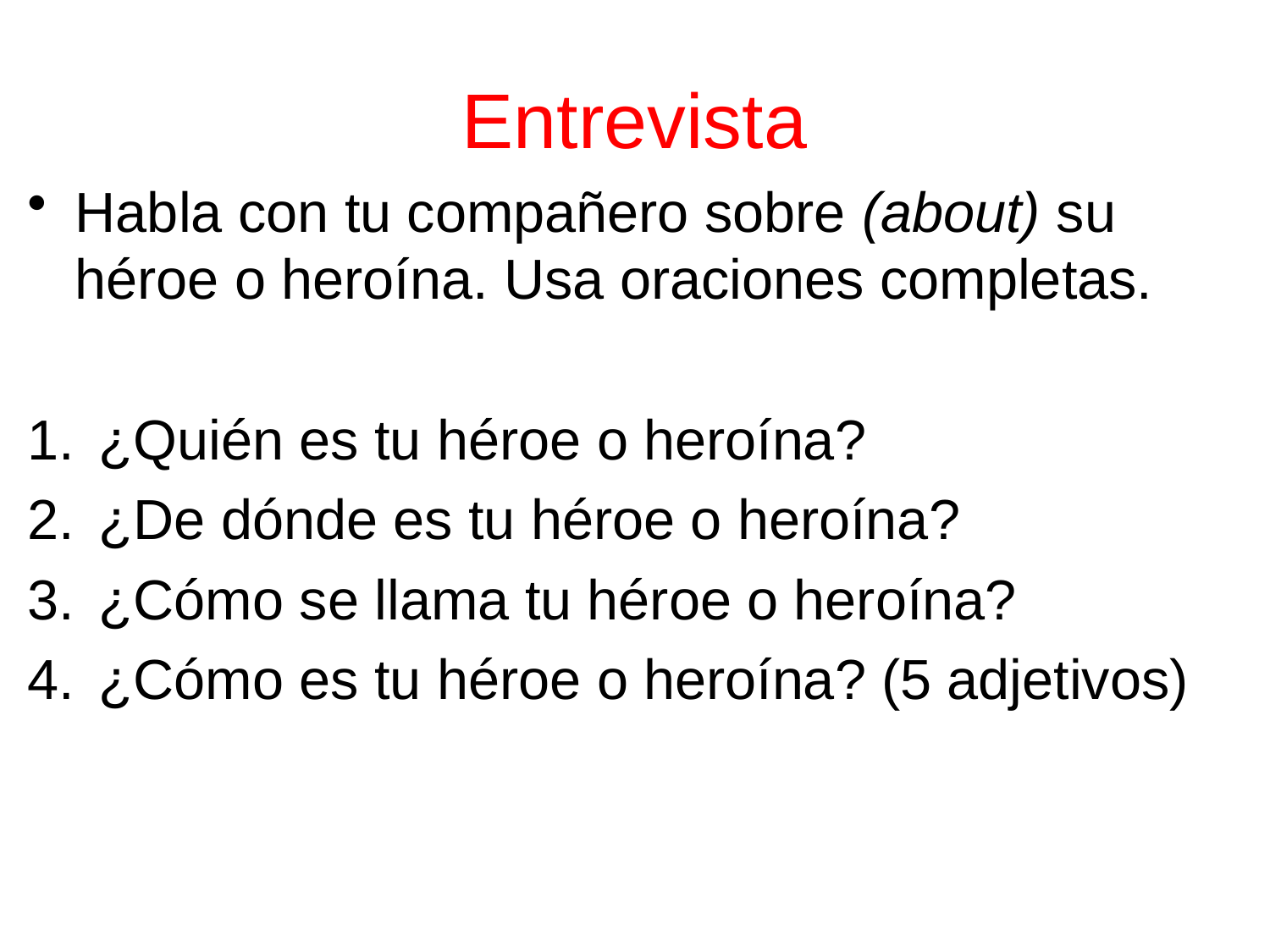

# Entrevista
Habla con tu compañero sobre (about) su héroe o heroína. Usa oraciones completas.

¿Quién es tu héroe o heroína?
¿De dónde es tu héroe o heroína?
¿Cómo se llama tu héroe o heroína?
¿Cómo es tu héroe o heroína? (5 adjetivos)